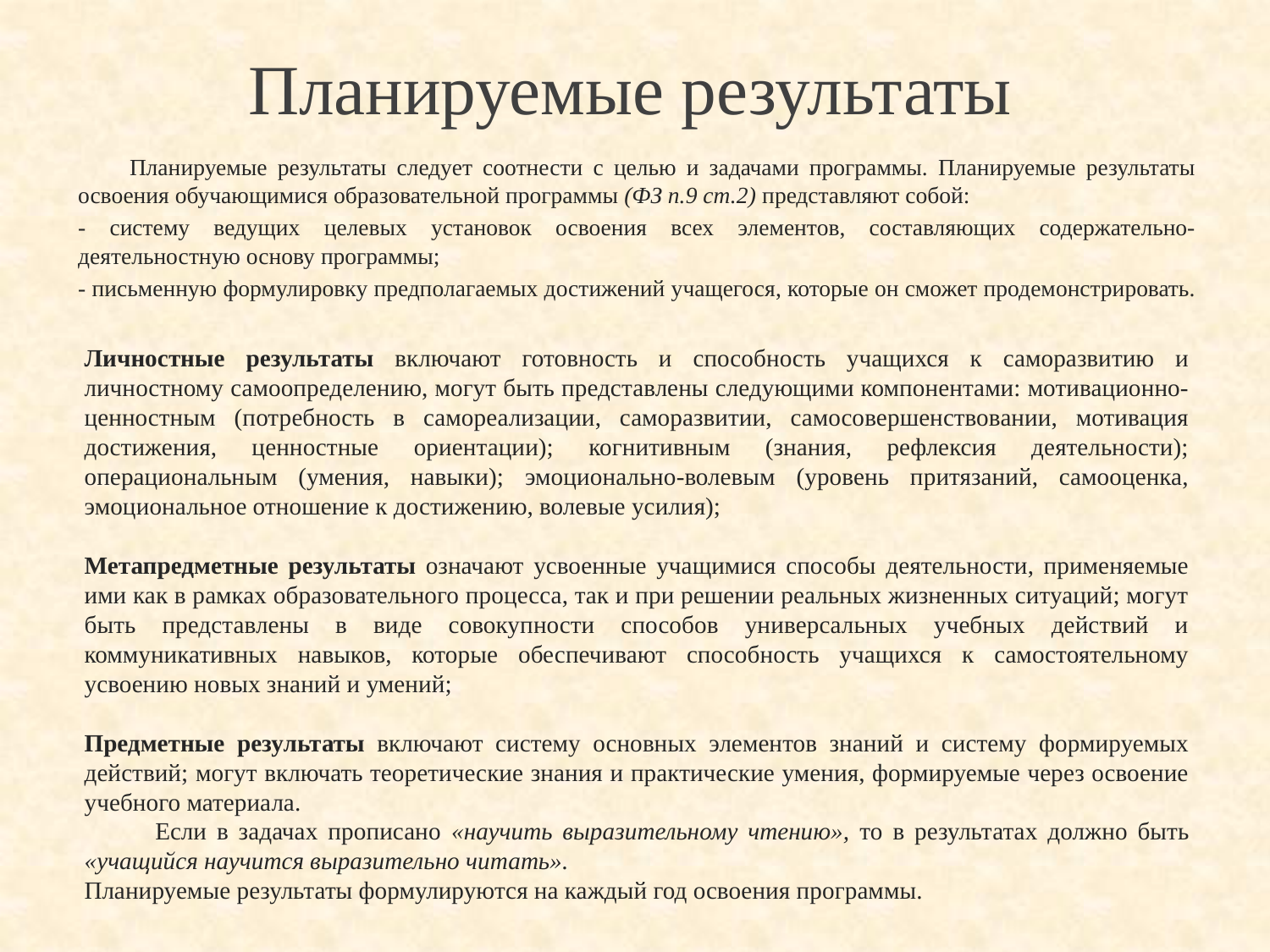

# Планируемые результаты
     Планируемые результаты следует соотнести с целью и задачами программы. Планируемые результаты освоения обучающимися образовательной программы (ФЗ п.9 ст.2) представляют собой:
- систему ведущих целевых установок освоения всех элементов, составляющих содержательно-деятельностную основу программы;
- письменную формулировку предполагаемых достижений учащегося, которые он сможет продемонстрировать.

Личностные результаты включают готовность и способность учащихся к саморазвитию и личностному самоопределению, могут быть представлены следующими компонентами: мотивационно-ценностным (потребность в самореализации, саморазвитии, самосовершенствовании, мотивация достижения, ценностные ориентации); когнитивным (знания, рефлексия деятельности); операциональным (умения, навыки); эмоционально-волевым (уровень притязаний, самооценка, эмоциональное отношение к достижению, волевые усилия);

Метапредметные результаты означают усвоенные учащимися способы деятельности, применяемые ими как в рамках образовательного процесса, так и при решении реальных жизненных ситуаций; могут быть представлены в виде совокупности способов универсальных учебных действий и коммуникативных навыков, которые обеспечивают способность учащихся к самостоятельному усвоению новых знаний и умений;

Предметные результаты включают систему основных элементов знаний и систему формируемых действий; могут включать теоретические знания и практические умения, формируемые через освоение учебного материала.
       Если в задачах прописано «научить выразительному чтению», то в результатах должно быть «учащийся научится выразительно читать».
Планируемые результаты формулируются на каждый год освоения программы.